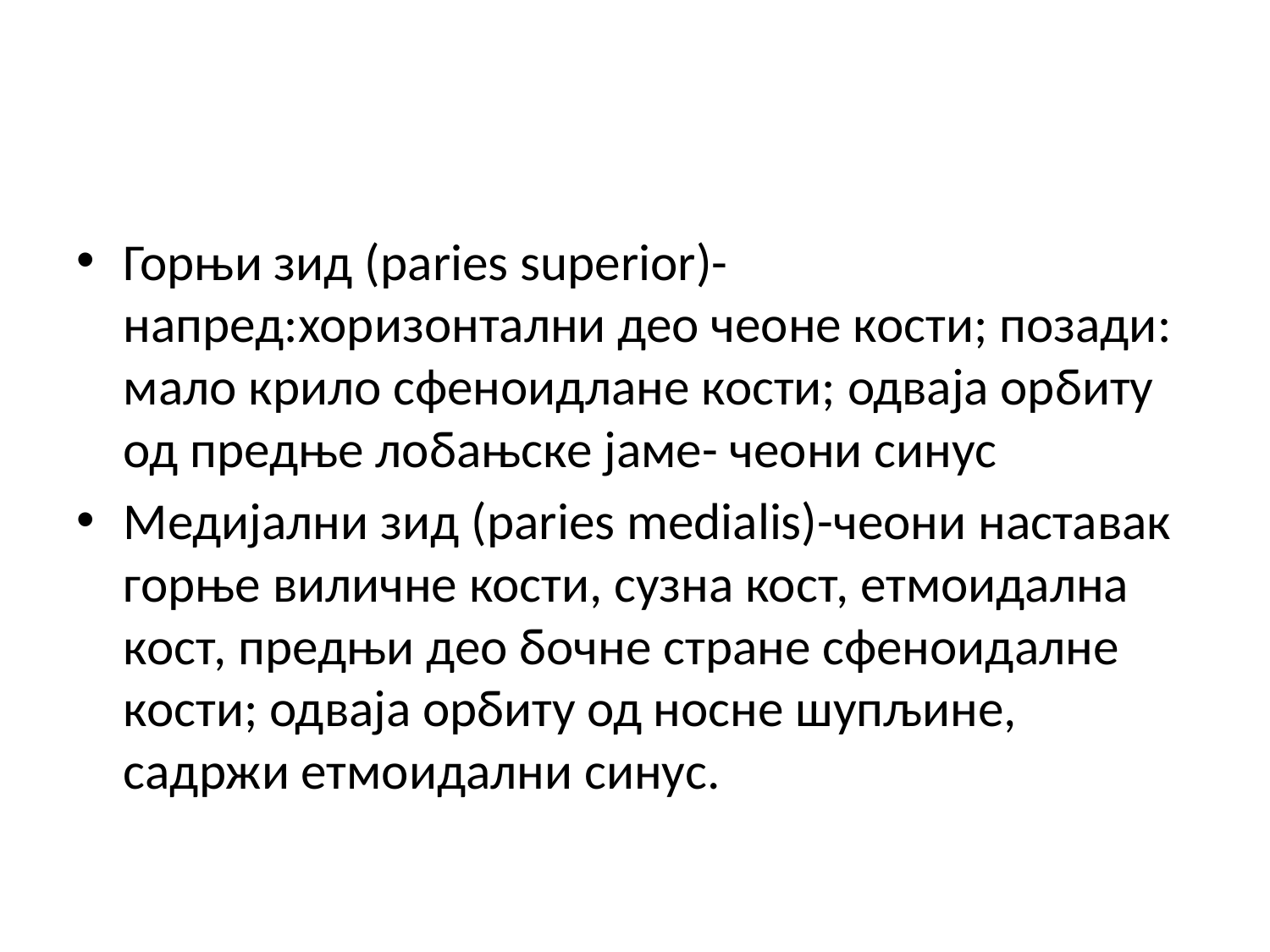

#
Горњи зид (paries superior)-напред:хоризонтални део чеоне кости; позади: мало крило сфеноидлане кости; одваја орбиту од предње лобањске јаме- чеони синус
Медијални зид (paries medialis)-чеони наставак горње виличне кости, сузна кост, етмоидална кост, предњи део бочне стране сфеноидалне кости; одваја орбиту од носне шупљине, садржи етмоидални синус.